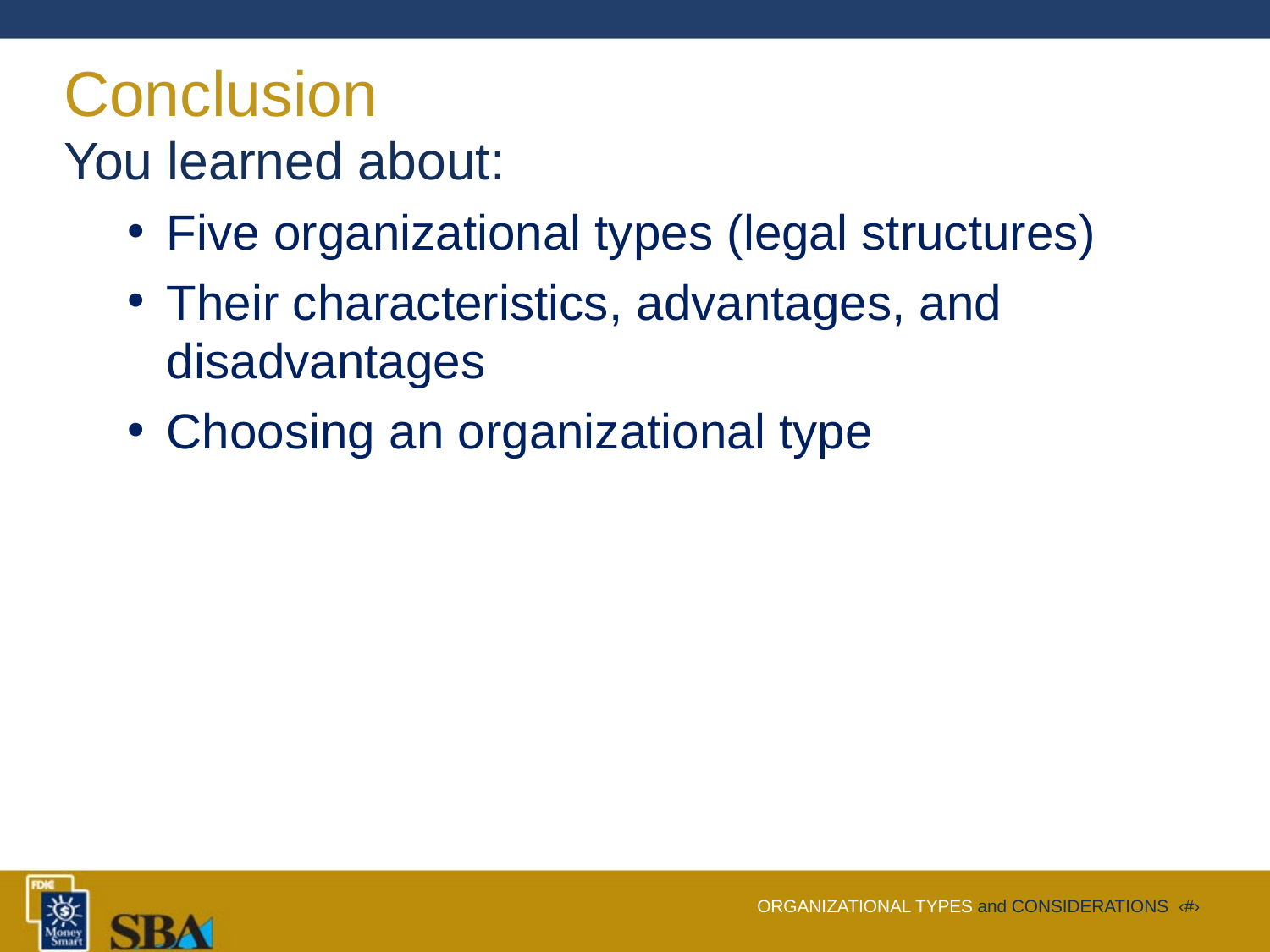

# Conclusion
You learned about:
Five organizational types (legal structures)
Their characteristics, advantages, and disadvantages
Choosing an organizational type